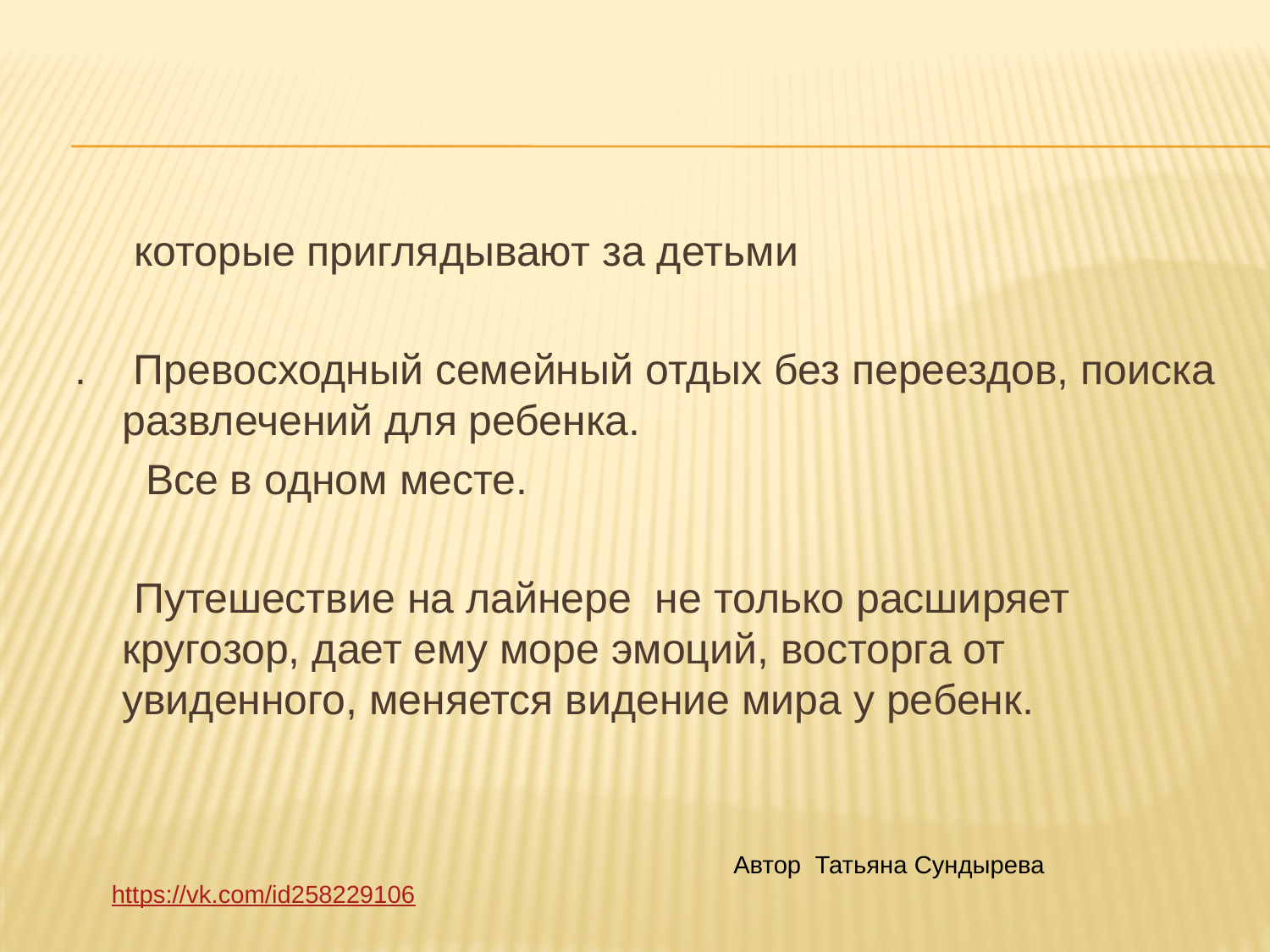

которые приглядывают за детьми

.    Превосходный семейный отдых без переездов, поиска развлечений для ребенка.
      Все в одном месте.

     Путешествие на лайнере  не только расширяет кругозор, дает ему море эмоций, восторга от увиденного, меняется видение мира у ребенк.

#

                                                                                         Автор  Татьяна Сундыреваhttps://vk.com/id258229106